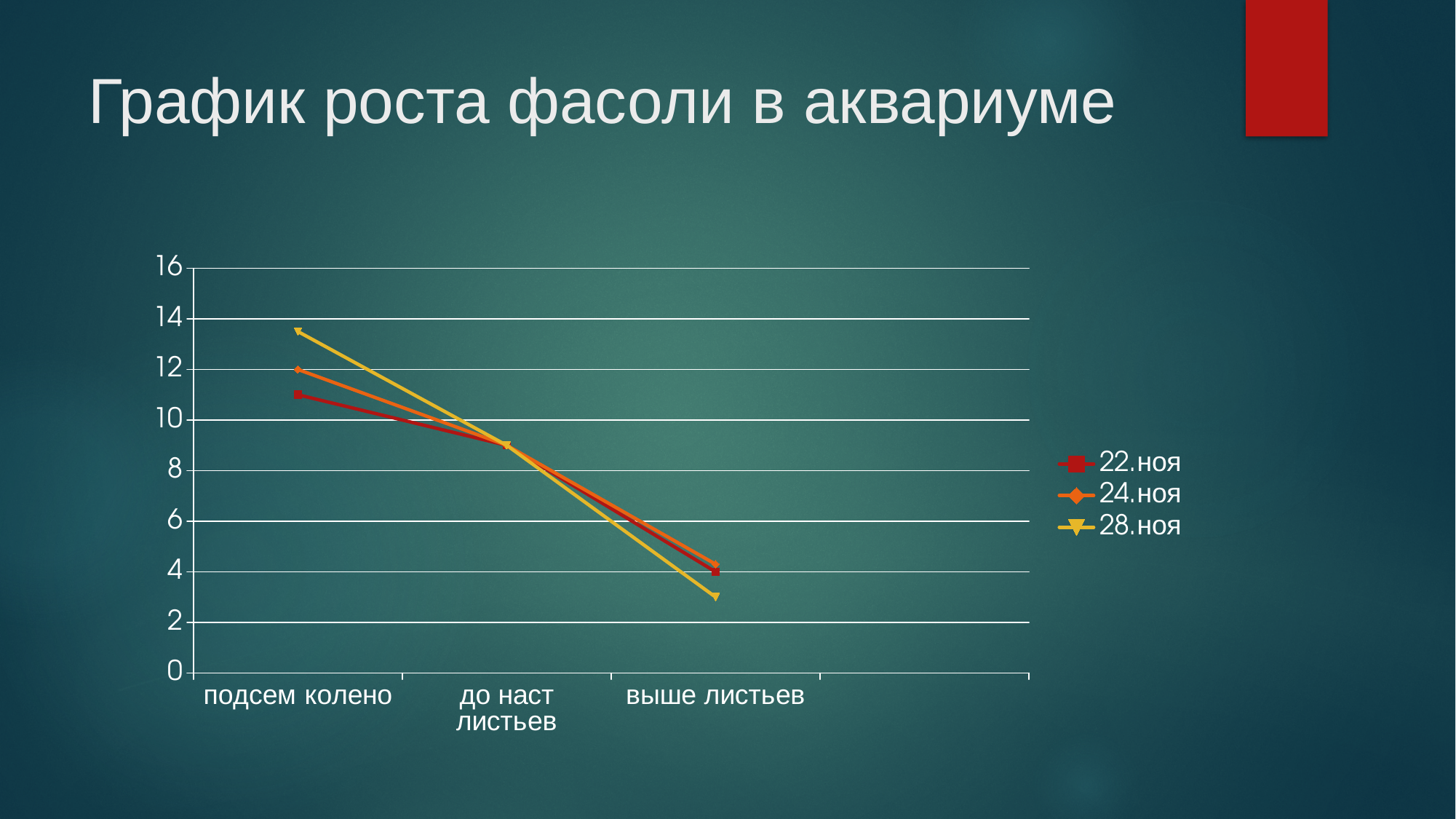

# График роста фасоли в аквариуме

### Chart

| Category | 22.ноя | 24.ноя | 28.ноя |
|---|---|---|---|
| подсем колено | 11.0 | 12.0 | 13.5 |
| до наст листьев | 9.0 | 9.0 | 9.0 |
| выше листьев | 4.0 | 4.3 | 3.0 |